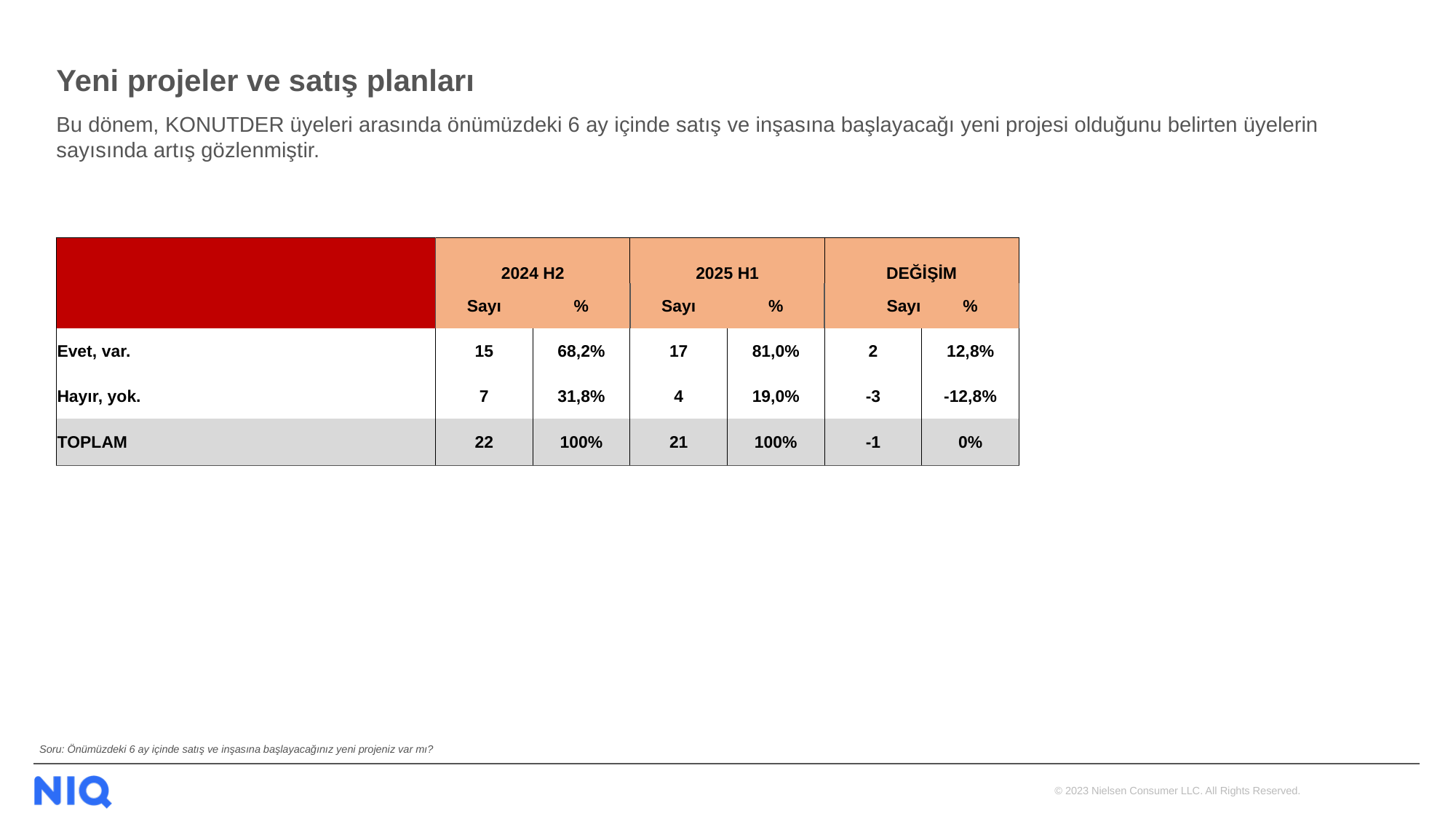

# Yeni projeler ve satış planları
Bu dönem, KONUTDER üyeleri arasında önümüzdeki 6 ay içinde satış ve inşasına başlayacağı yeni projesi olduğunu belirten üyelerin sayısında artış gözlenmiştir.
|  | 2024 H2 |  | 2025 H1 |  | DEĞİŞİM |  |
| --- | --- | --- | --- | --- | --- | --- |
|  | Sayı | % | Sayı | % | Sayı | % |
| Evet, var. | 15 | 68,2% | 17 | 81,0% | 2 | 12,8% |
| Hayır, yok. | 7 | 31,8% | 4 | 19,0% | -3 | -12,8% |
| TOPLAM | 22 | 100% | 21 | 100% | -1 | 0% |
Soru: Önümüzdeki 6 ay içinde satış ve inşasına başlayacağınız yeni projeniz var mı?